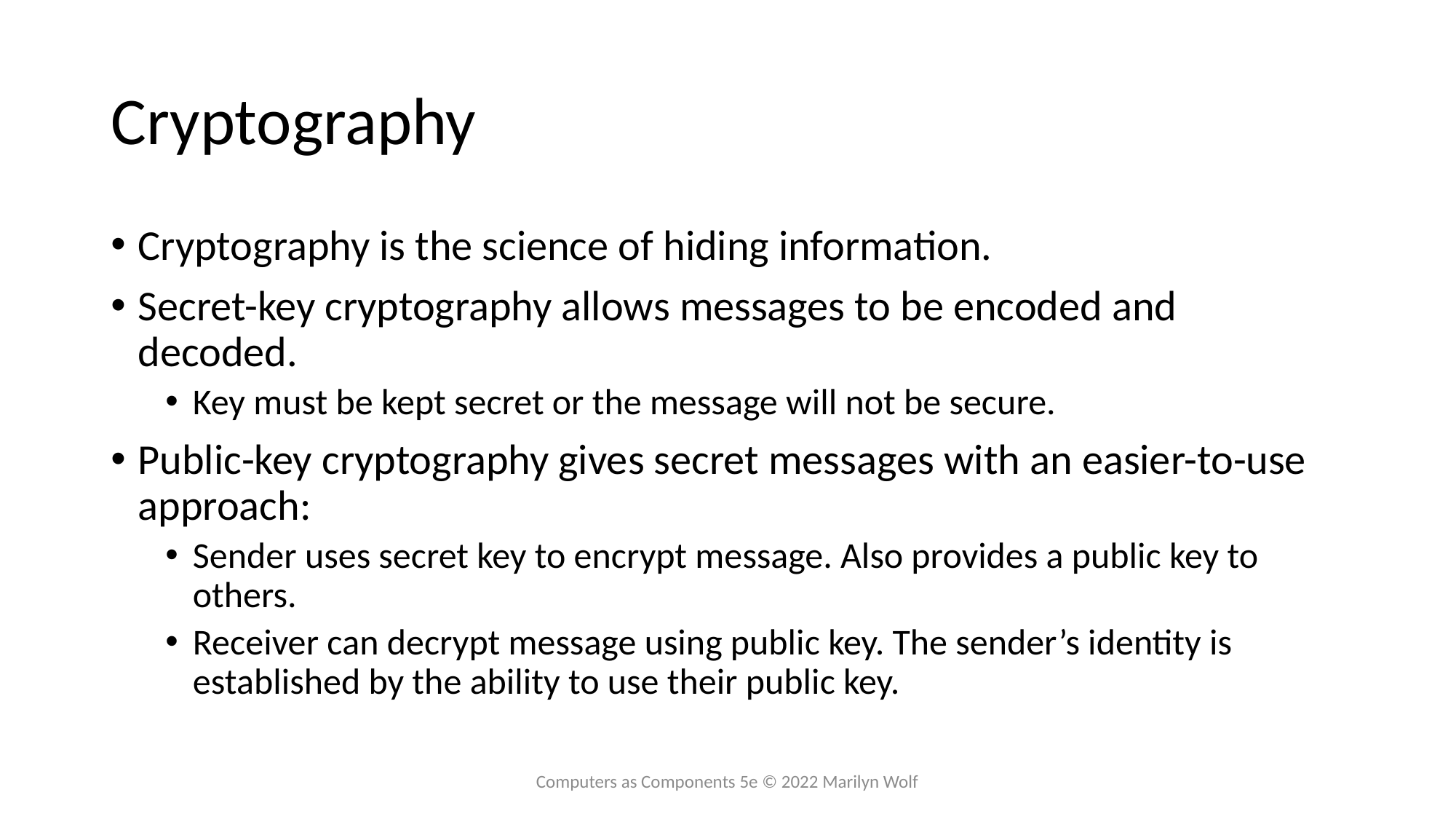

# Cryptography
Cryptography is the science of hiding information.
Secret-key cryptography allows messages to be encoded and decoded.
Key must be kept secret or the message will not be secure.
Public-key cryptography gives secret messages with an easier-to-use approach:
Sender uses secret key to encrypt message. Also provides a public key to others.
Receiver can decrypt message using public key. The sender’s identity is established by the ability to use their public key.
Computers as Components 5e © 2022 Marilyn Wolf